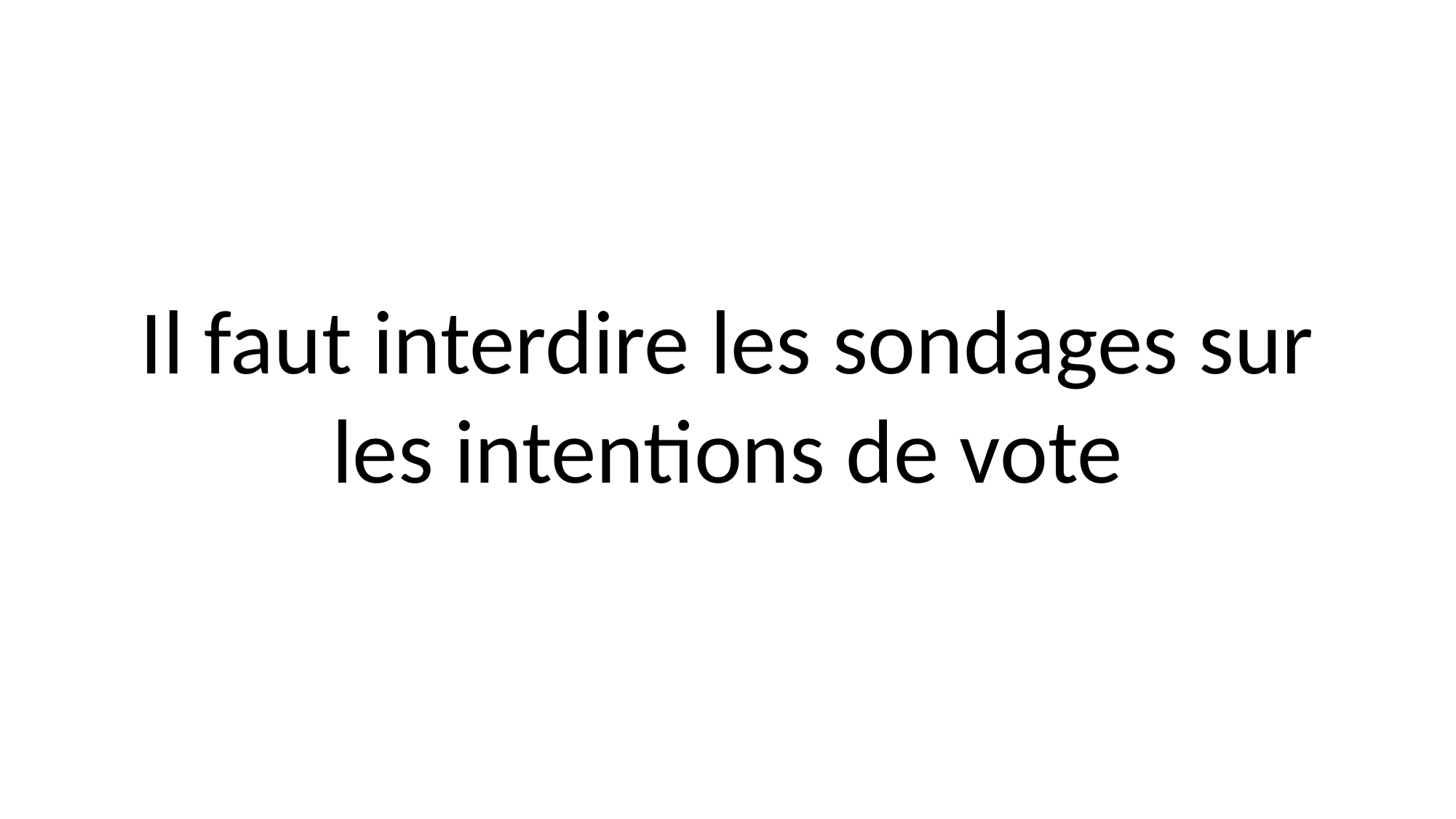

Il faut interdire les sondages sur les intentions de vote